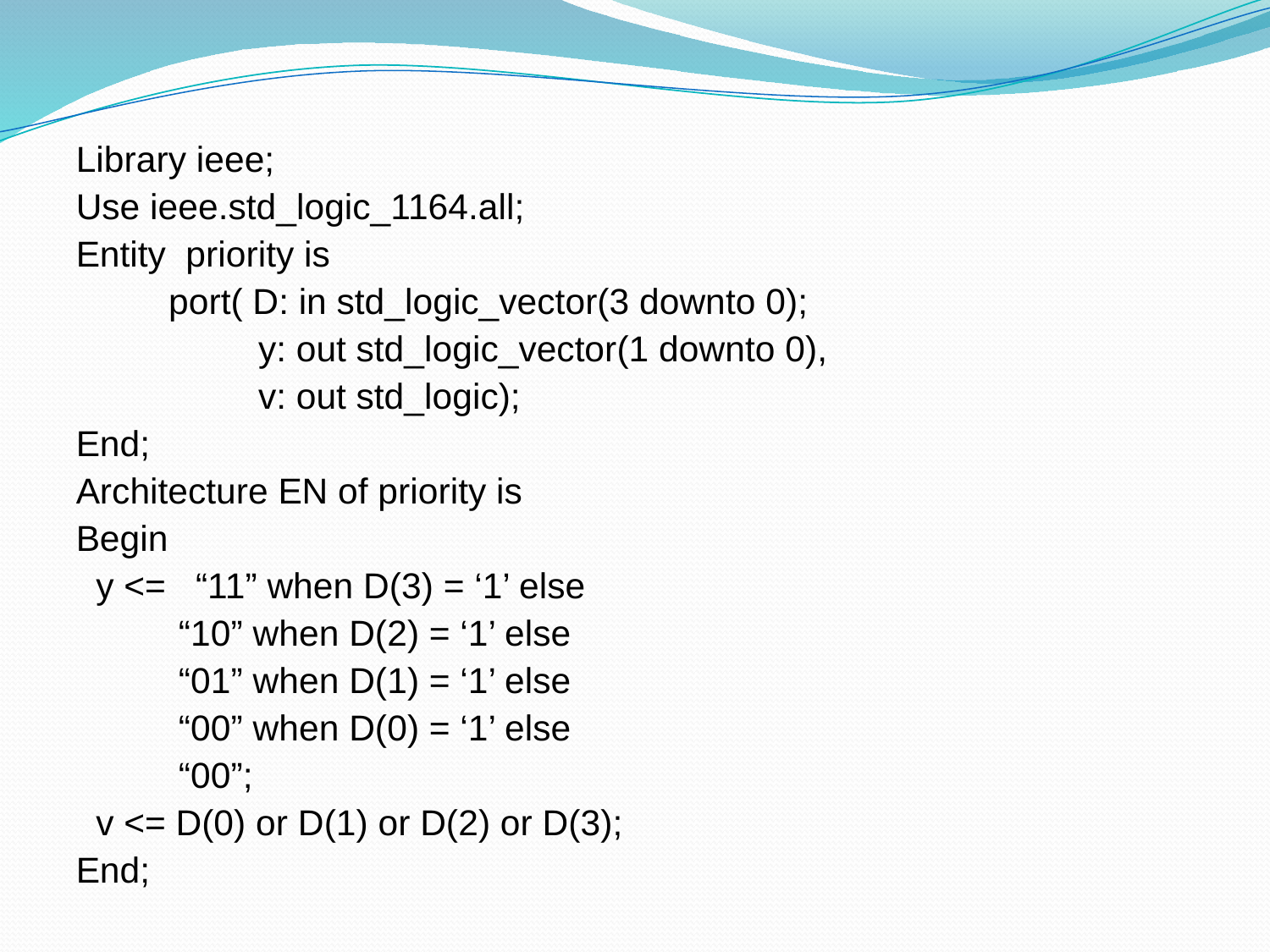

Library ieee;
Use ieee.std_logic_1164.all;
Entity  priority is
	port( D: in std_logic_vector(3 downto 0);
	         y: out std_logic_vector(1 downto 0),
	         v: out std_logic);
End;
Architecture EN of priority is
Begin
  y <=   “11” when D(3) = ‘1’ else
	 “10” when D(2) = ‘1’ else
	 “01” when D(1) = ‘1’ else
	 “00” when D(0) = ‘1’ else
	 “00”;
  v <= D(0) or D(1) or D(2) or D(3);
End;